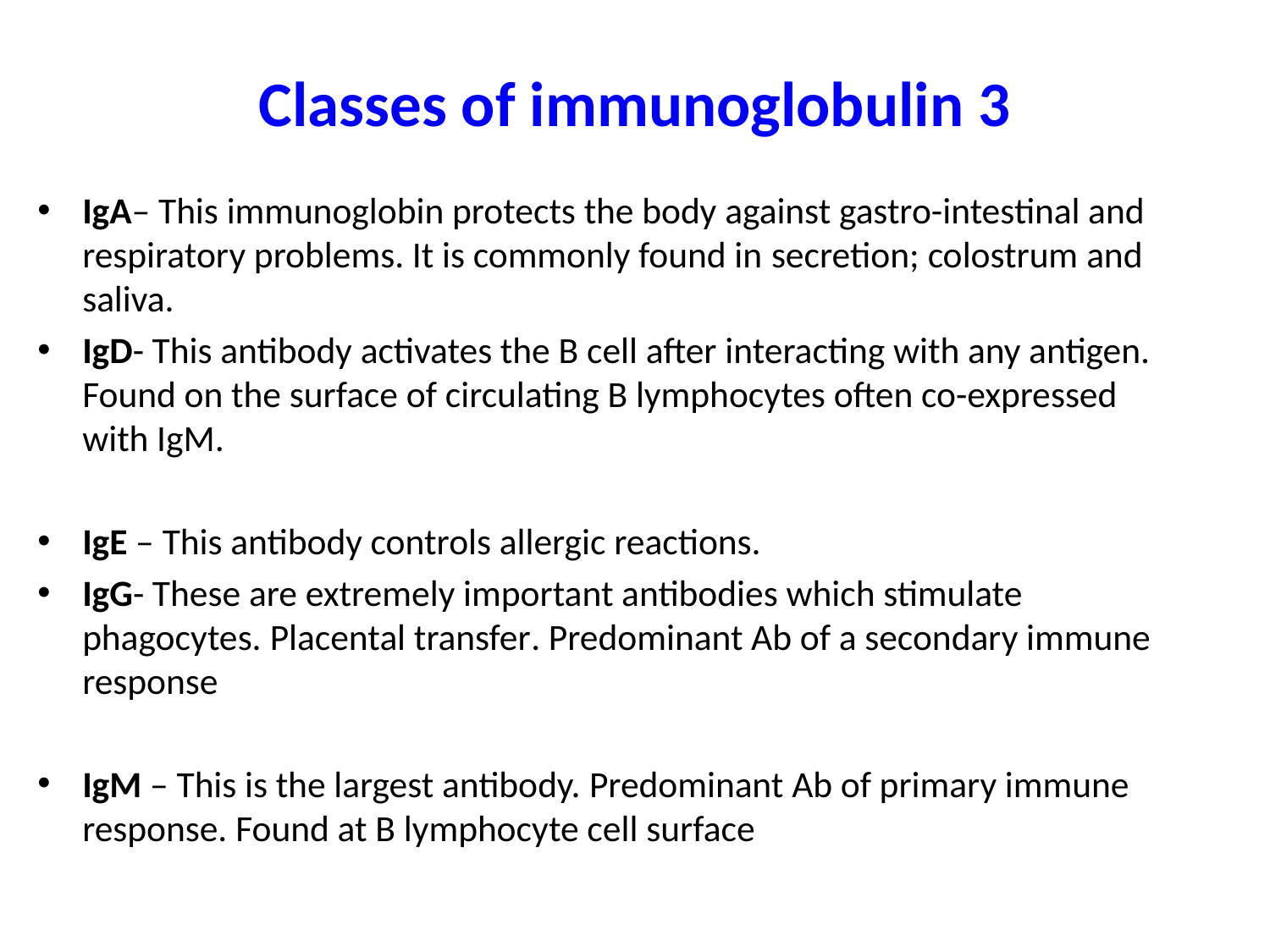

# Classes of immunoglobulin 3
IgA– This immunoglobin protects the body against gastro-intestinal and respiratory problems. It is commonly found in secretion; colostrum and saliva.
IgD- This antibody activates the B cell after interacting with any antigen. Found on the surface of circulating B lymphocytes often co-expressed with IgM.

IgE – This antibody controls allergic reactions.
IgG- These are extremely important antibodies which stimulate phagocytes. Placental transfer. Predominant Ab of a secondary immune response

IgM – This is the largest antibody. Predominant Ab of primary immune response. Found at B lymphocyte cell surface